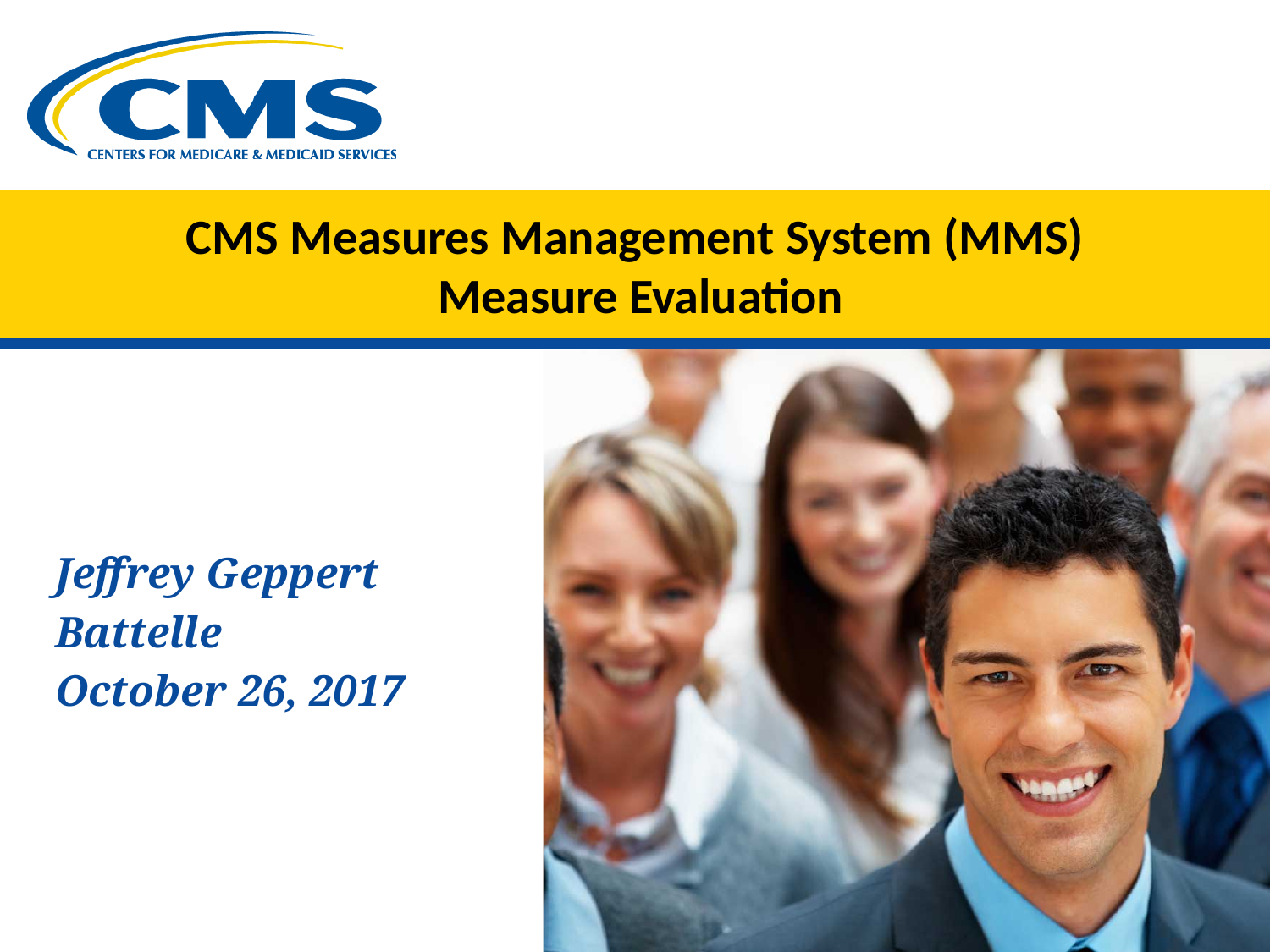

# CMS Measures Management System (MMS) Measure Evaluation
Jeffrey Geppert
Battelle
October 26, 2017